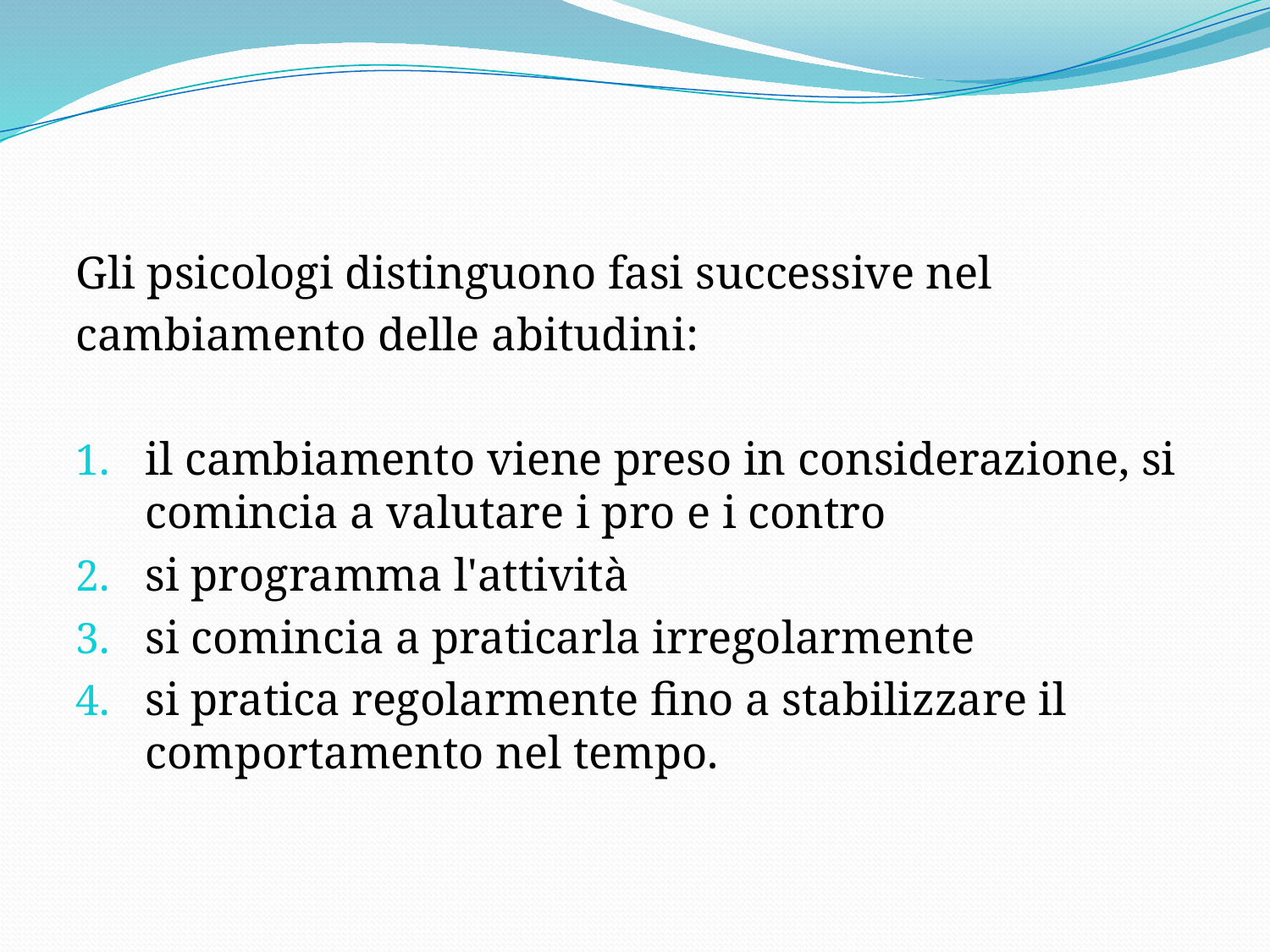

Gli psicologi distinguono fasi successive nel
cambiamento delle abitudini:

il cambiamento viene preso in considerazione, si comincia a valutare i pro e i contro
si programma l'attività
si comincia a praticarla irregolarmente
si pratica regolarmente fino a stabilizzare il comportamento nel tempo.